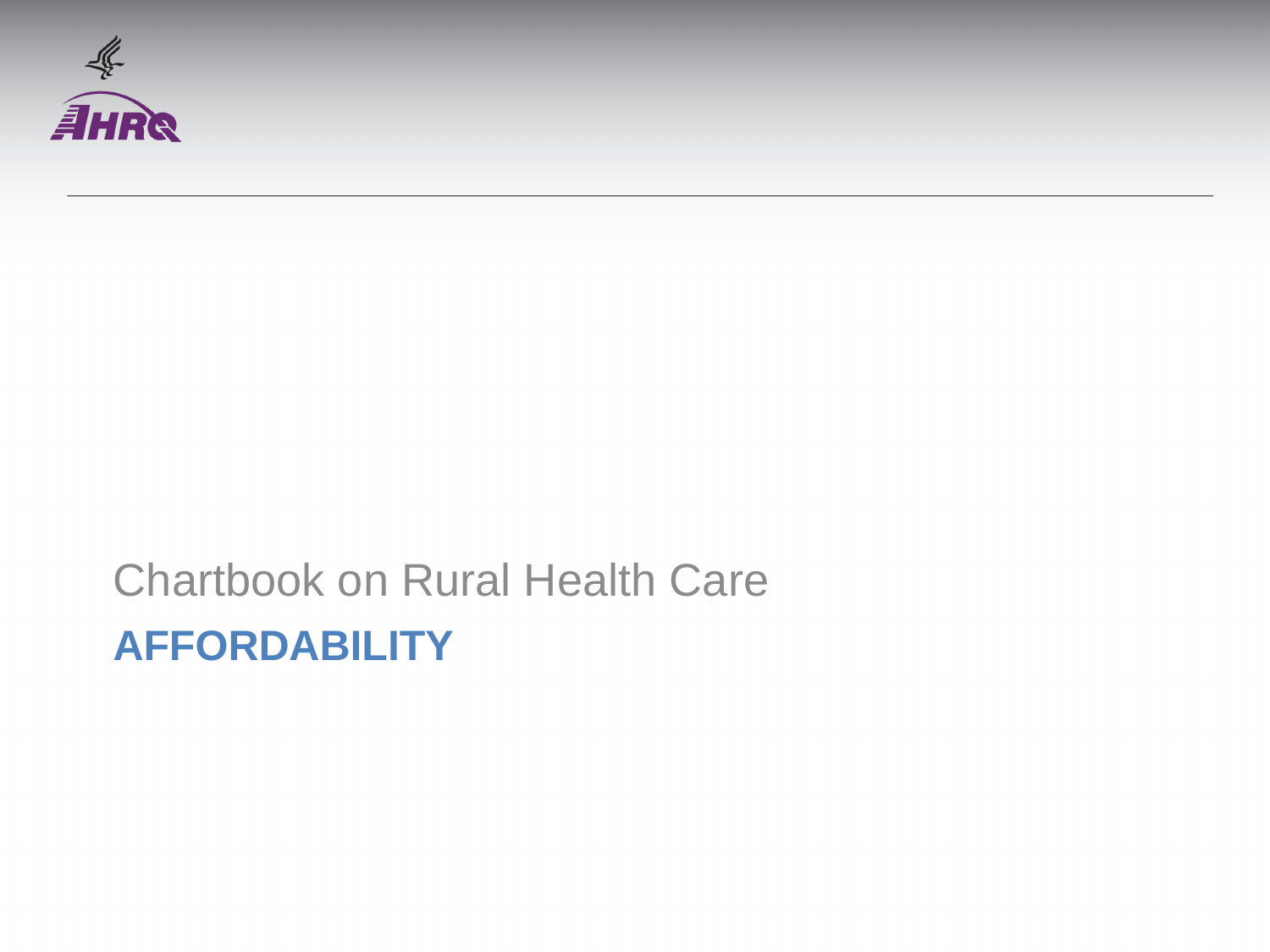

Chartbook on Rural Health Care
# Affordability